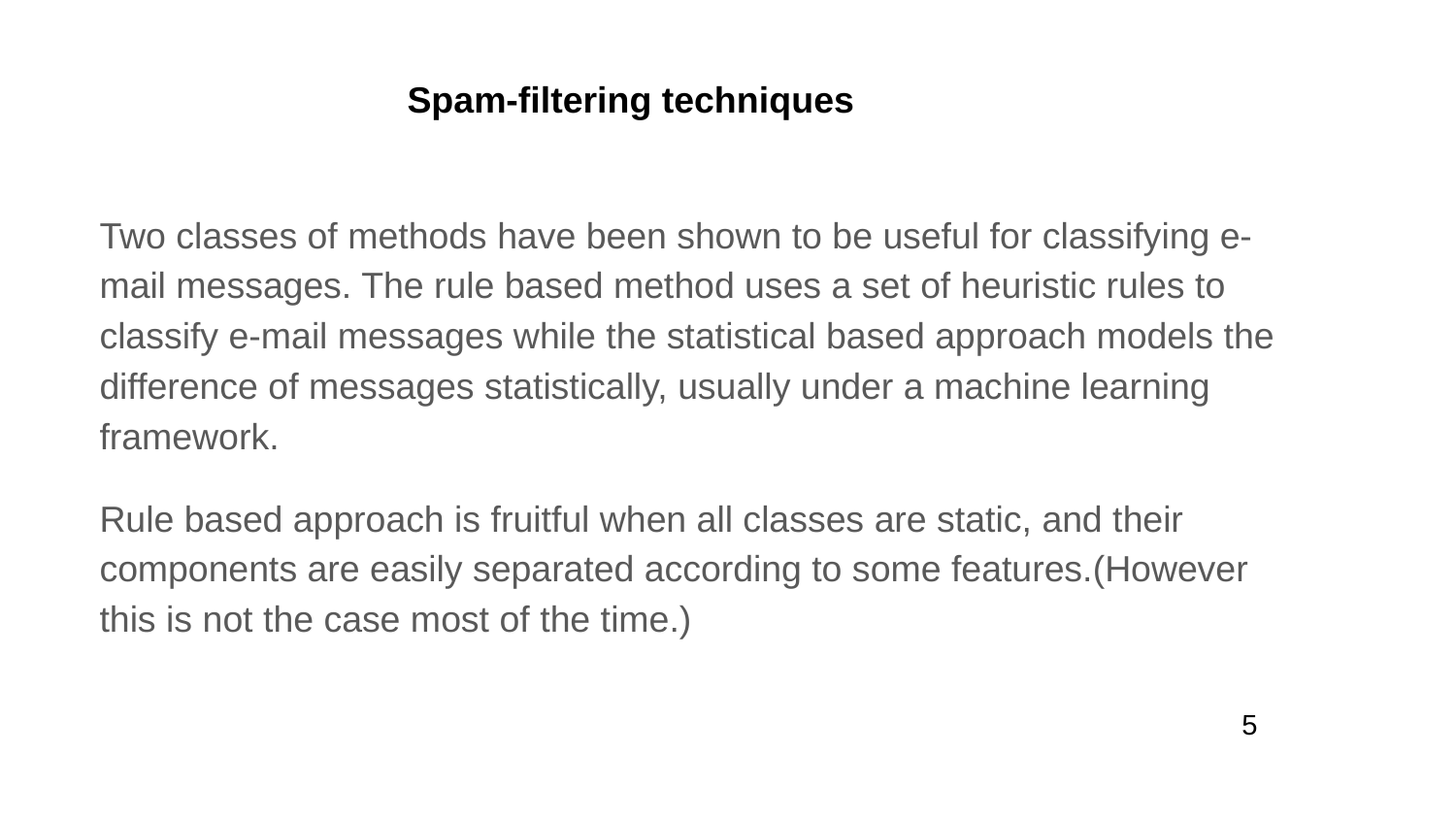

Spam-filtering techniques
Two classes of methods have been shown to be useful for classifying e-mail messages. The rule based method uses a set of heuristic rules to classify e-mail messages while the statistical based approach models the difference of messages statistically, usually under a machine learning framework.
Rule based approach is fruitful when all classes are static, and their components are easily separated according to some features.(However this is not the case most of the time.)

5